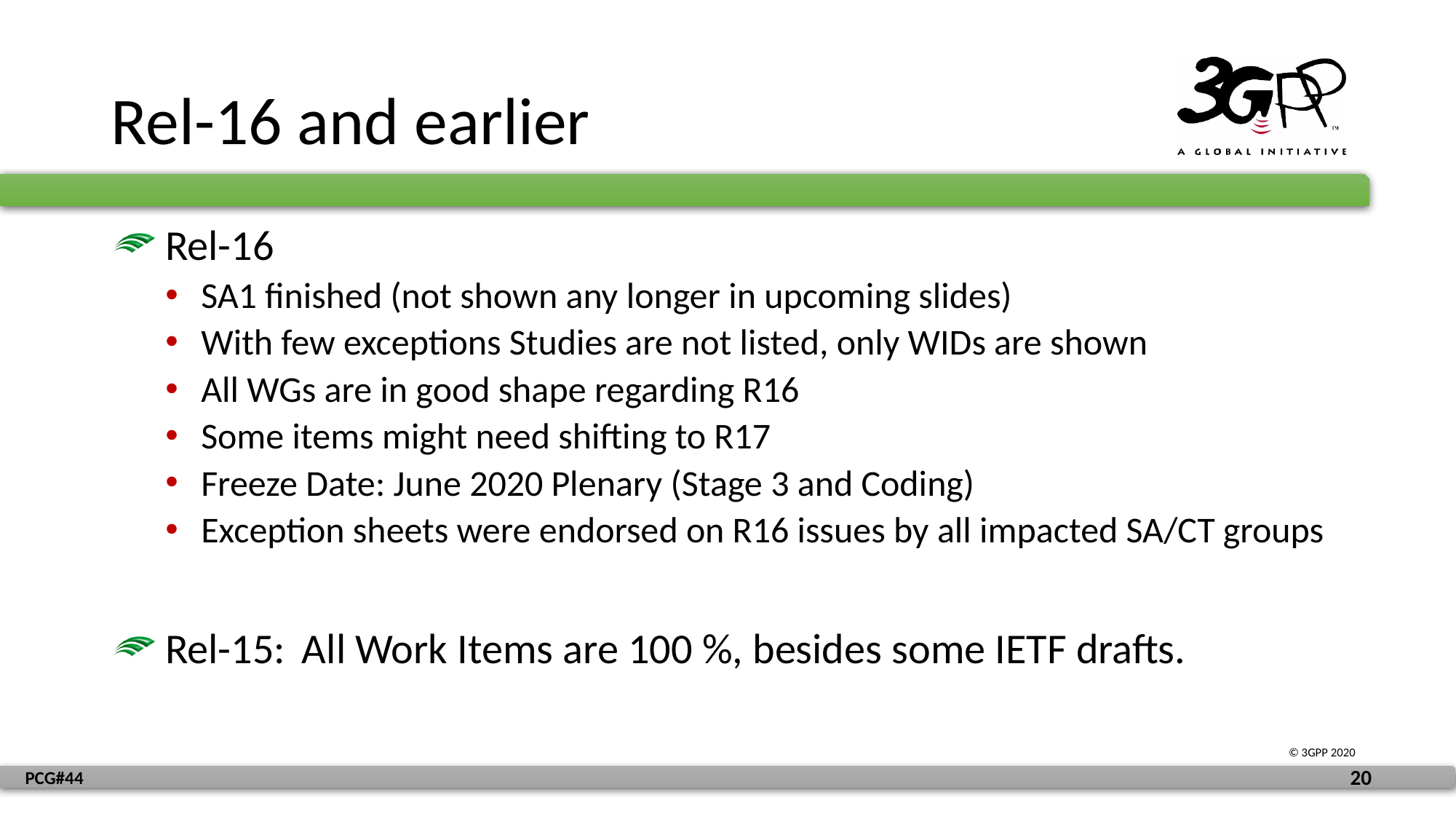

# Rel-16 and earlier
 Rel-16
 SA1 finished (not shown any longer in upcoming slides)
 With few exceptions Studies are not listed, only WIDs are shown
 All WGs are in good shape regarding R16
 Some items might need shifting to R17
 Freeze Date: June 2020 Plenary (Stage 3 and Coding)
 Exception sheets were endorsed on R16 issues by all impacted SA/CT groups

 Rel-15:  All Work Items are 100 %, besides some IETF drafts.